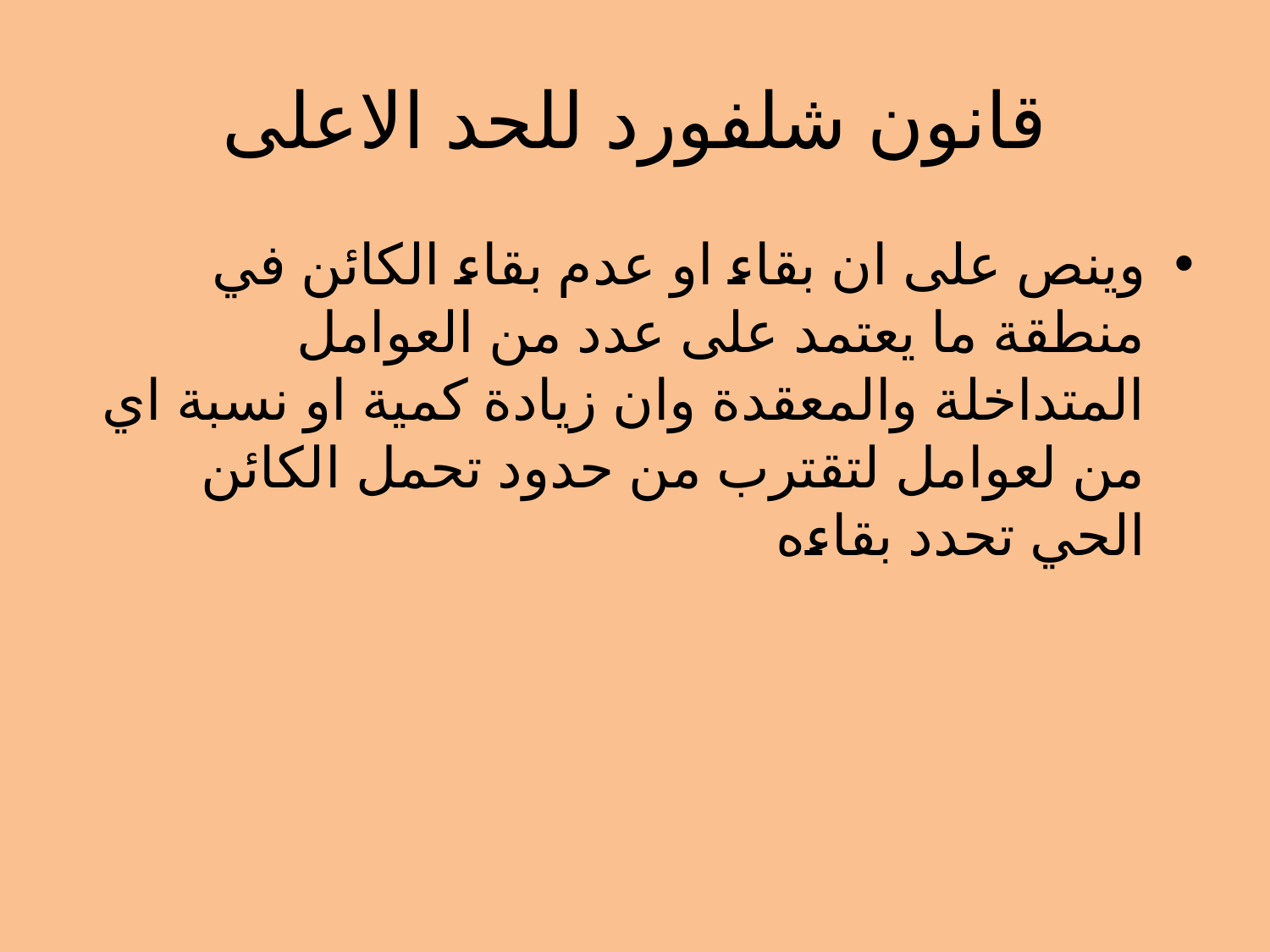

# قانون شلفورد للحد الاعلى
وينص على ان بقاء او عدم بقاء الكائن في منطقة ما يعتمد على عدد من العوامل المتداخلة والمعقدة وان زيادة كمية او نسبة اي من لعوامل لتقترب من حدود تحمل الكائن الحي تحدد بقاءه